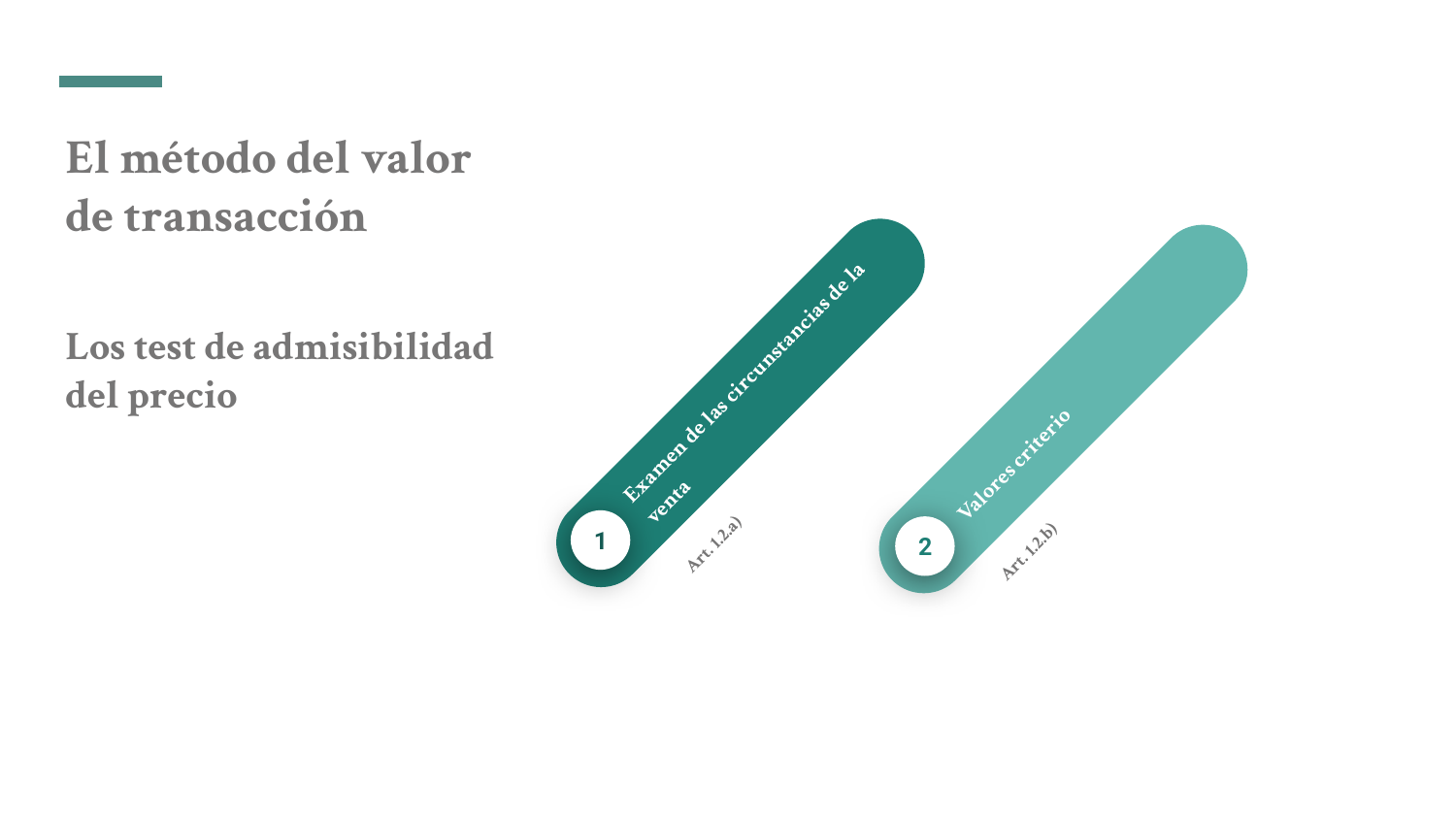

# El método del valor de transacción Los test de admisibilidad del precio

Valores criterio
2
ASESORAMIENTO INTEGRAL
En todas las áreas del Derecho Aduanero y el Comercio Exterior

Examen de las circunstancias de la venta
1
Art. 1.2.a)
Art. 1.2.b)